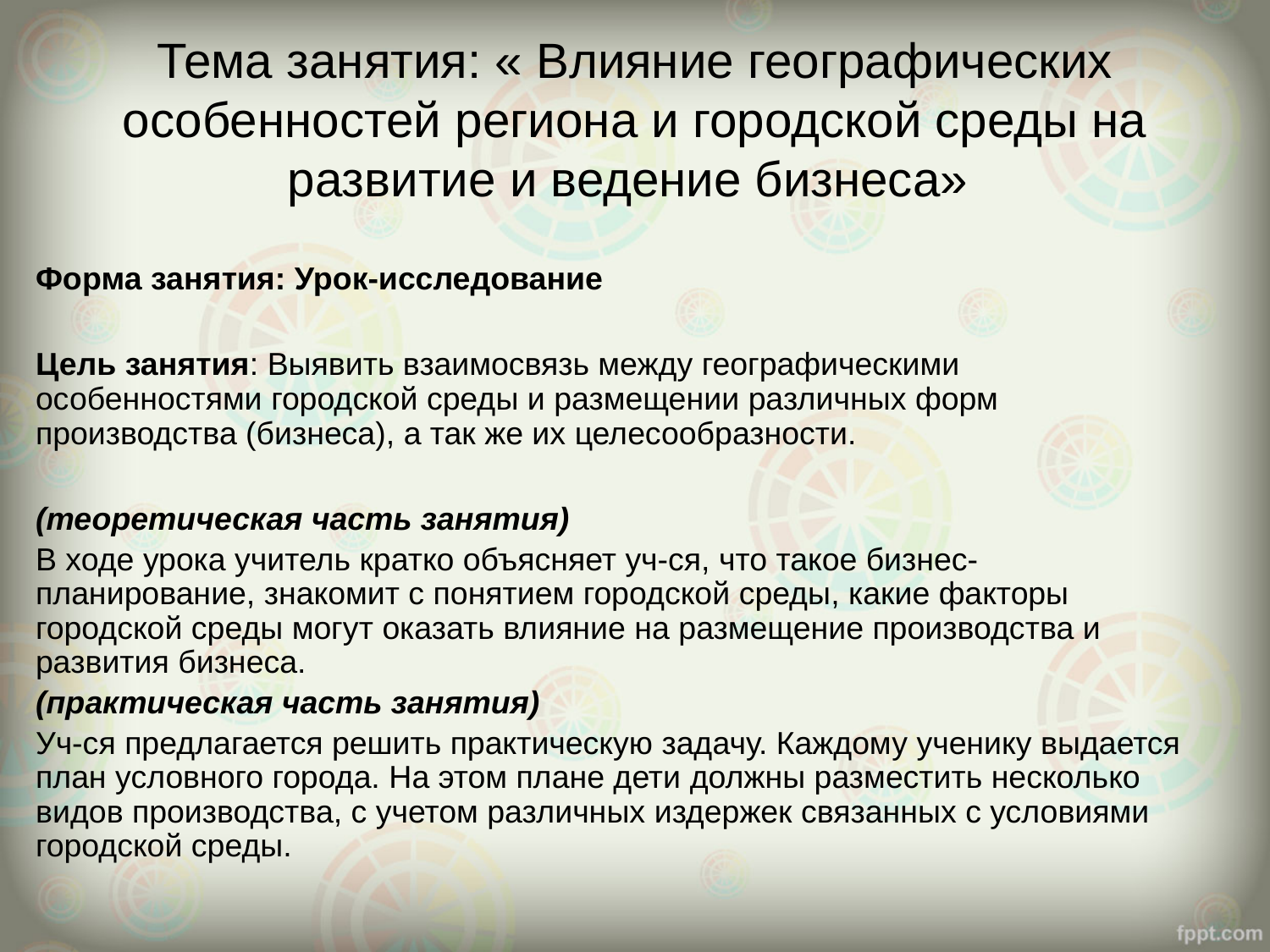

# Тема занятия: « Влияние географических особенностей региона и городской среды на развитие и ведение бизнеса»
Форма занятия: Урок-исследование

Цель занятия: Выявить взаимосвязь между географическими особенностями городской среды и размещении различных форм производства (бизнеса), а так же их целесообразности.

(теоретическая часть занятия)
В ходе урока учитель кратко объясняет уч-ся, что такое бизнес-планирование, знакомит с понятием городской среды, какие факторы городской среды могут оказать влияние на размещение производства и развития бизнеса.
(практическая часть занятия)
Уч-ся предлагается решить практическую задачу. Каждому ученику выдается план условного города. На этом плане дети должны разместить несколько видов производства, с учетом различных издержек связанных с условиями городской среды.